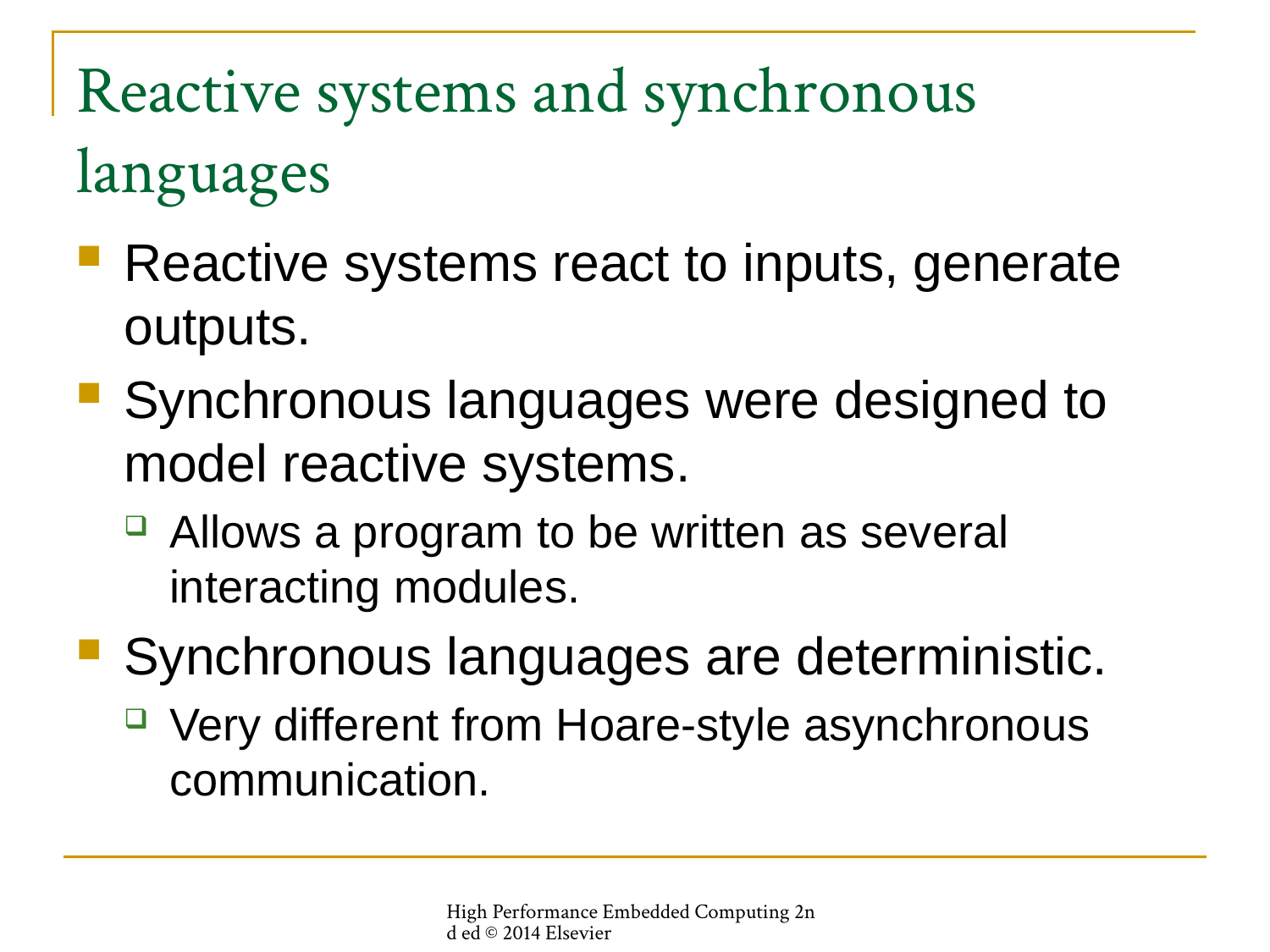

# Reactive systems and synchronous languages
Reactive systems react to inputs, generate outputs.
Synchronous languages were designed to model reactive systems.
Allows a program to be written as several interacting modules.
Synchronous languages are deterministic.
Very different from Hoare-style asynchronous communication.
High Performance Embedded Computing 2nd ed © 2014 Elsevier